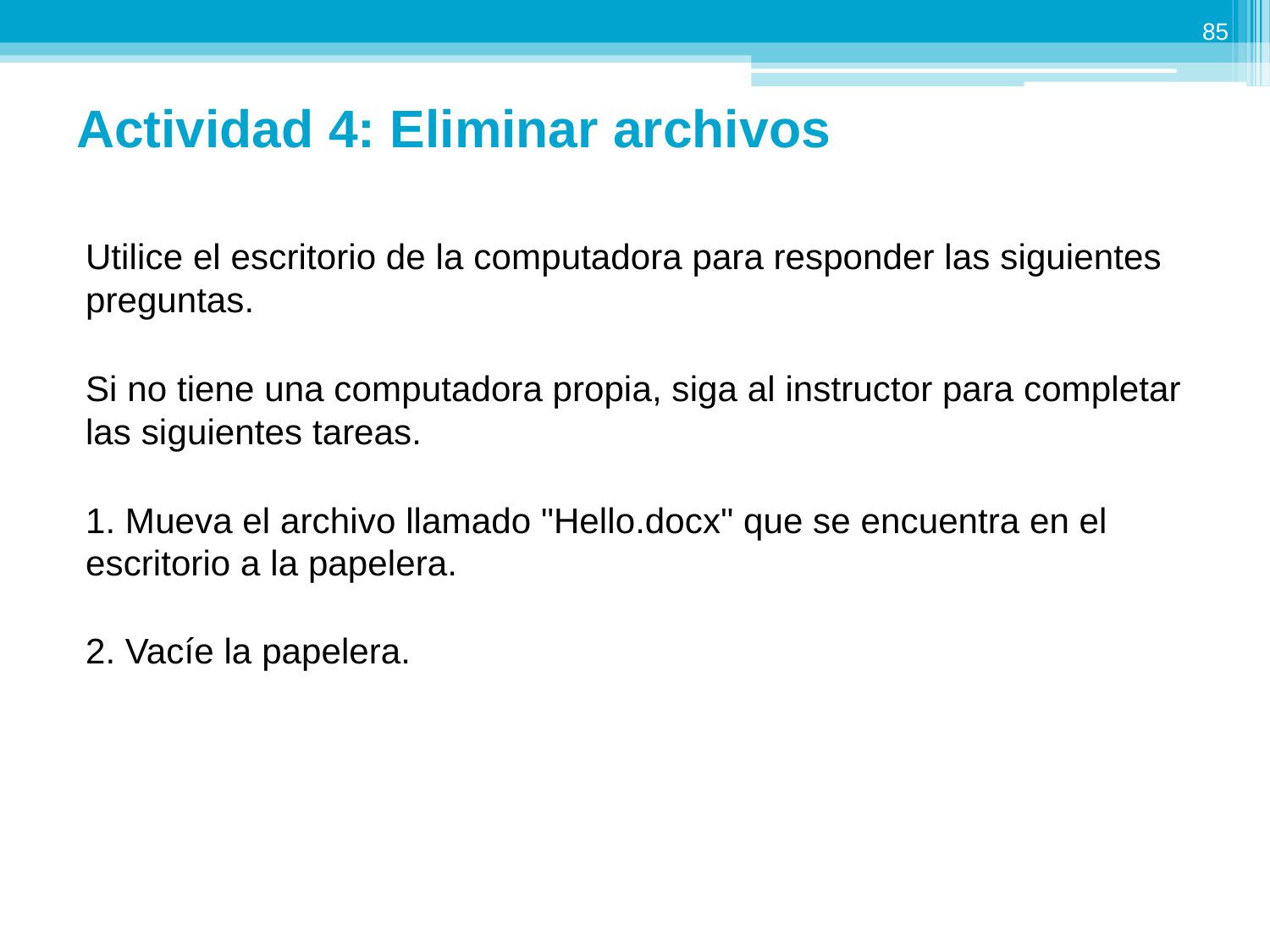

85
# Actividad 4: Eliminar archivos
Utilice el escritorio de la computadora para responder las siguientes preguntas.

Si no tiene una computadora propia, siga al instructor para completar las siguientes tareas.

1. Mueva el archivo llamado "Hello.docx" que se encuentra en el escritorio a la papelera.
2. Vacíe la papelera.